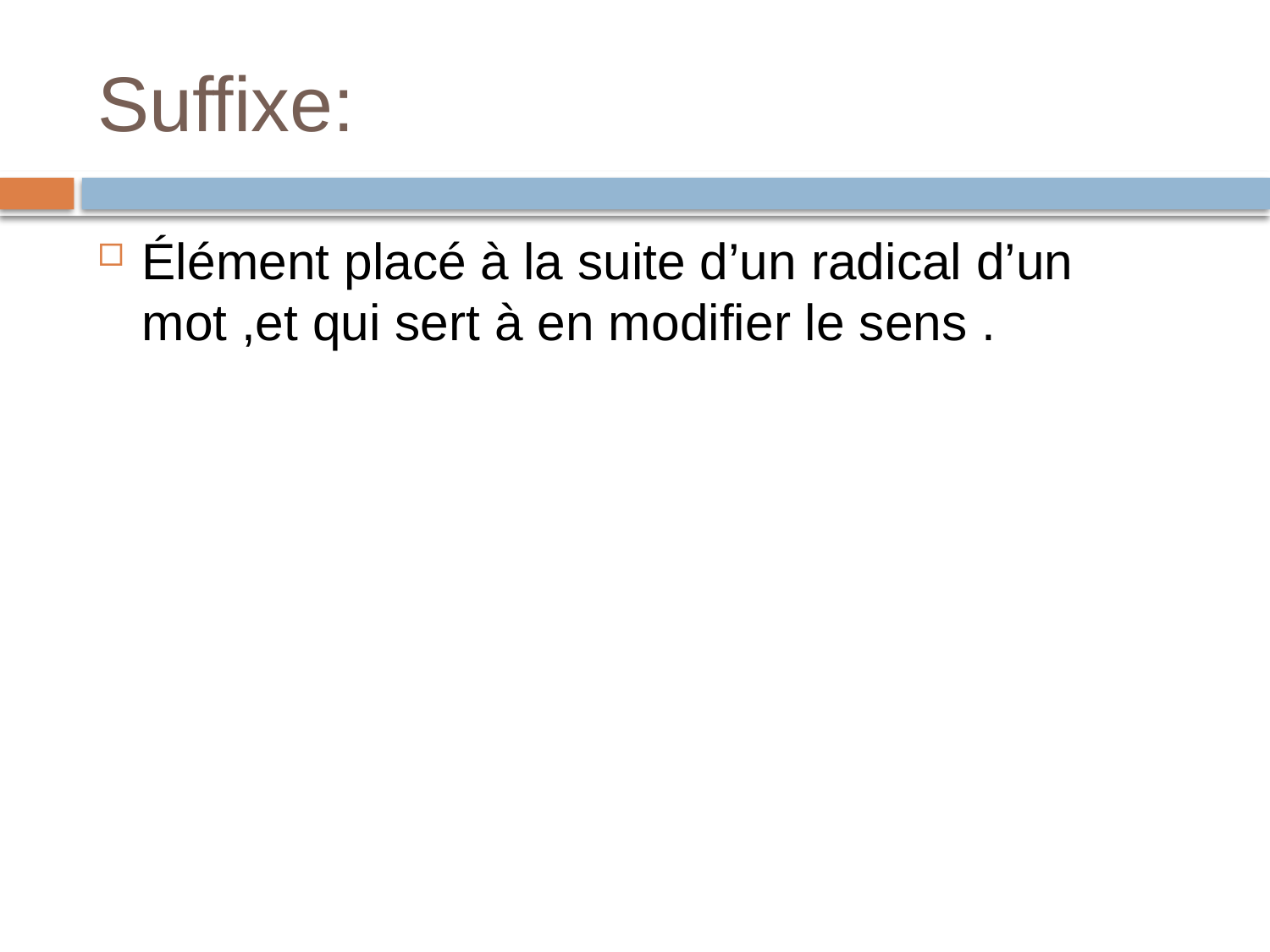

# Suffixe:
Élément placé à la suite d’un radical d’un mot ,et qui sert à en modifier le sens .